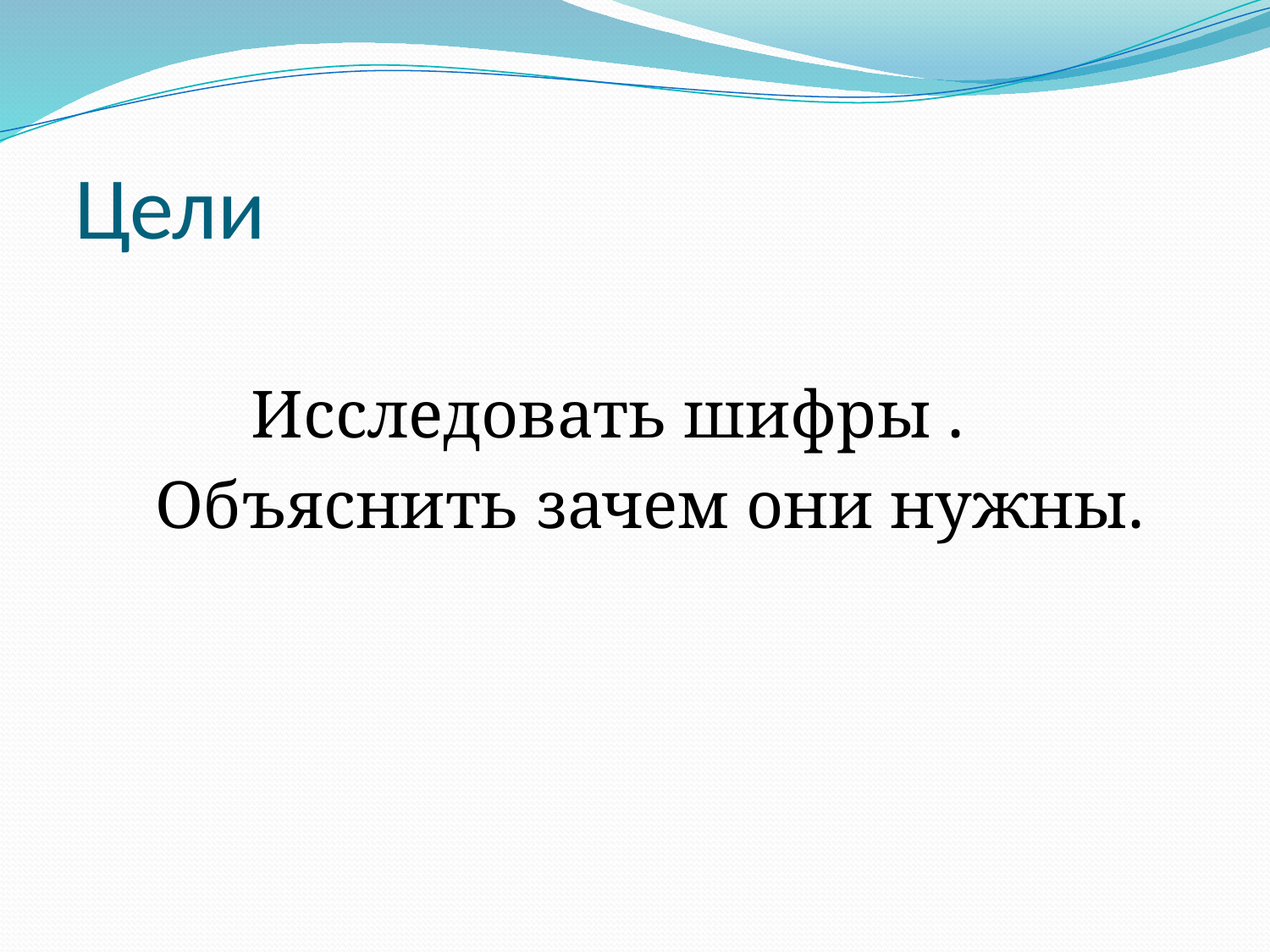

# Цели
 Исследовать шифры .
    Объяснить зачем они нужны.